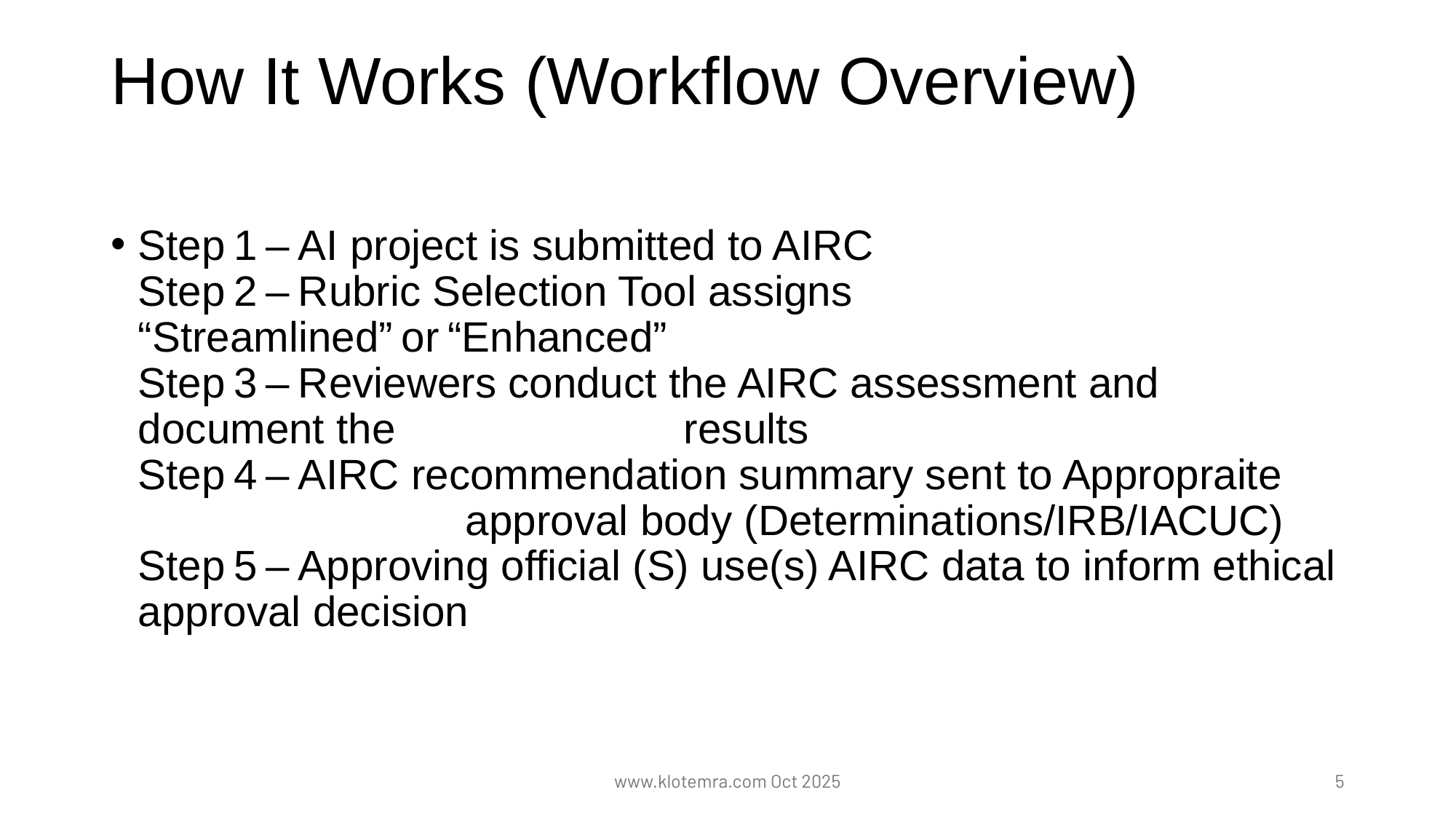

# How It Works (Workflow Overview)
Step 1 – AI project is submitted to AIRC
Step 2 – Rubric Selection Tool assigns “Streamlined” or “Enhanced”
Step 3 – Reviewers conduct the AIRC assessment and document the 			results
Step 4 – AIRC recommendation summary sent to Appropraite 				approval body (Determinations/IRB/IACUC)
Step 5 – Approving official (S) use(s) AIRC data to inform ethical approval decision
www.klotemra.com Oct 2025
5